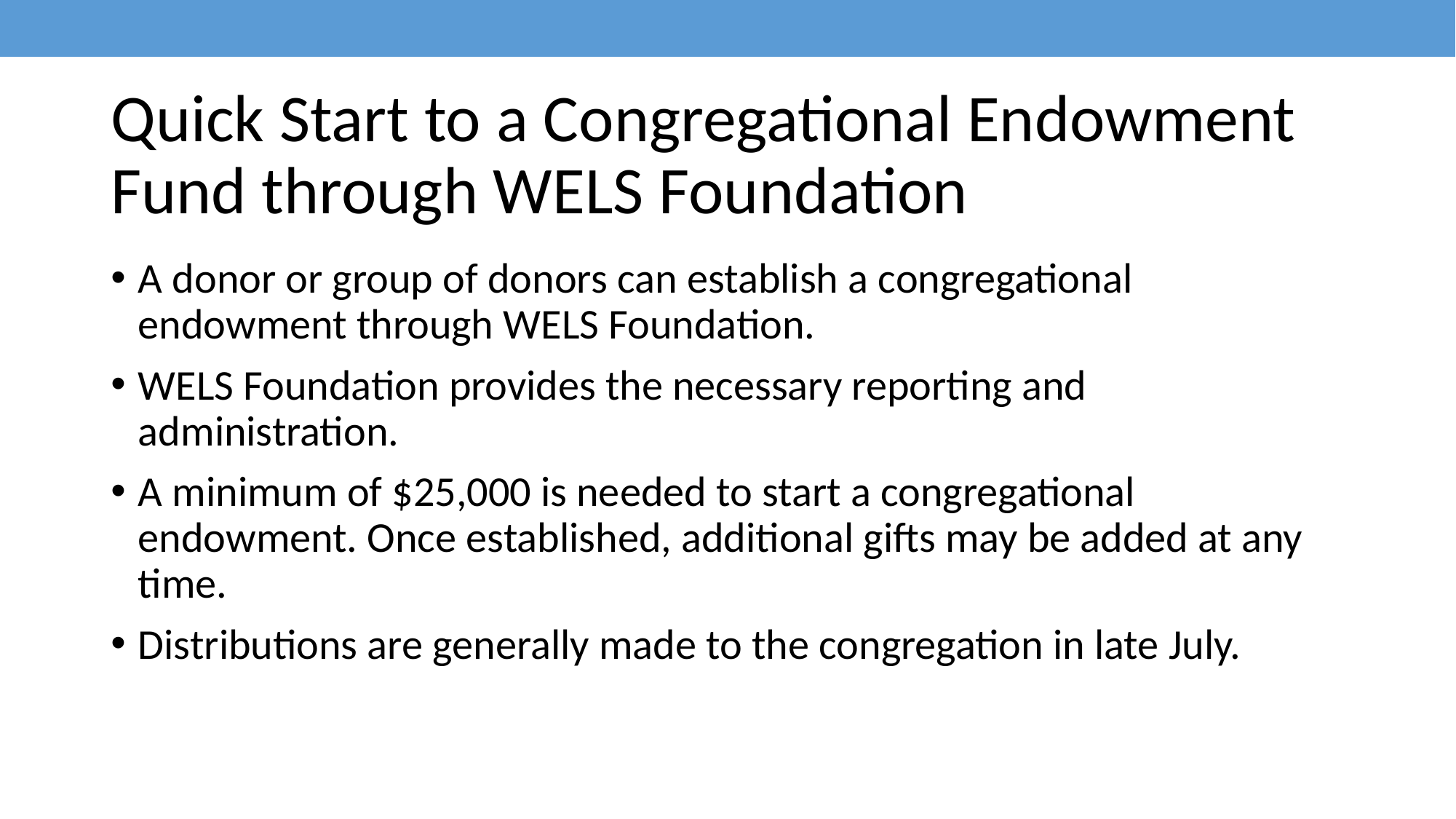

# Quick Start to a Congregational Endowment Fund through WELS Foundation
A donor or group of donors can establish a congregational endowment through WELS Foundation.
WELS Foundation provides the necessary reporting and administration.
A minimum of $25,000 is needed to start a congregational endowment. Once established, additional gifts may be added at any time.
Distributions are generally made to the congregation in late July.